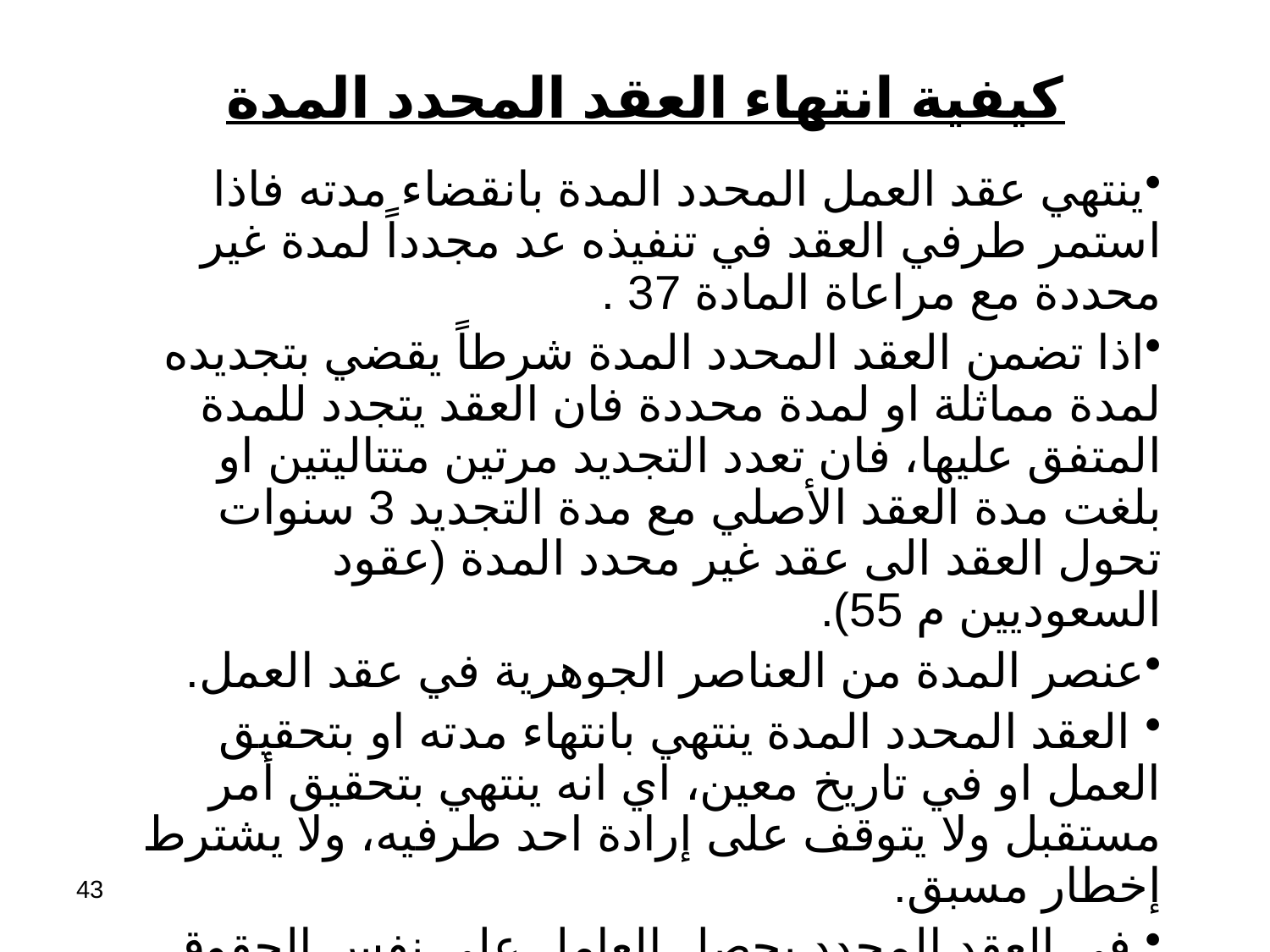

# كيفية انتهاء العقد المحدد المدة
ينتهي عقد العمل المحدد المدة بانقضاء مدته فاذا استمر طرفي العقد في تنفيذه عد مجدداً لمدة غير محددة مع مراعاة المادة 37 .
اذا تضمن العقد المحدد المدة شرطاً يقضي بتجديده لمدة مماثلة او لمدة محددة فان العقد يتجدد للمدة المتفق عليها، فان تعدد التجديد مرتين متتاليتين او بلغت مدة العقد الأصلي مع مدة التجديد 3 سنوات تحول العقد الى عقد غير محدد المدة (عقود السعوديين م 55).
عنصر المدة من العناصر الجوهرية في عقد العمل.
 العقد المحدد المدة ينتهي بانتهاء مدته او بتحقيق العمل او في تاريخ معين، اي انه ينتهي بتحقيق أمر مستقبل ولا يتوقف على إرادة احد طرفيه، ولا يشترط إخطار مسبق.
 في العقد المحدد يحصل العامل على نفس الحقوق والميزات.
43